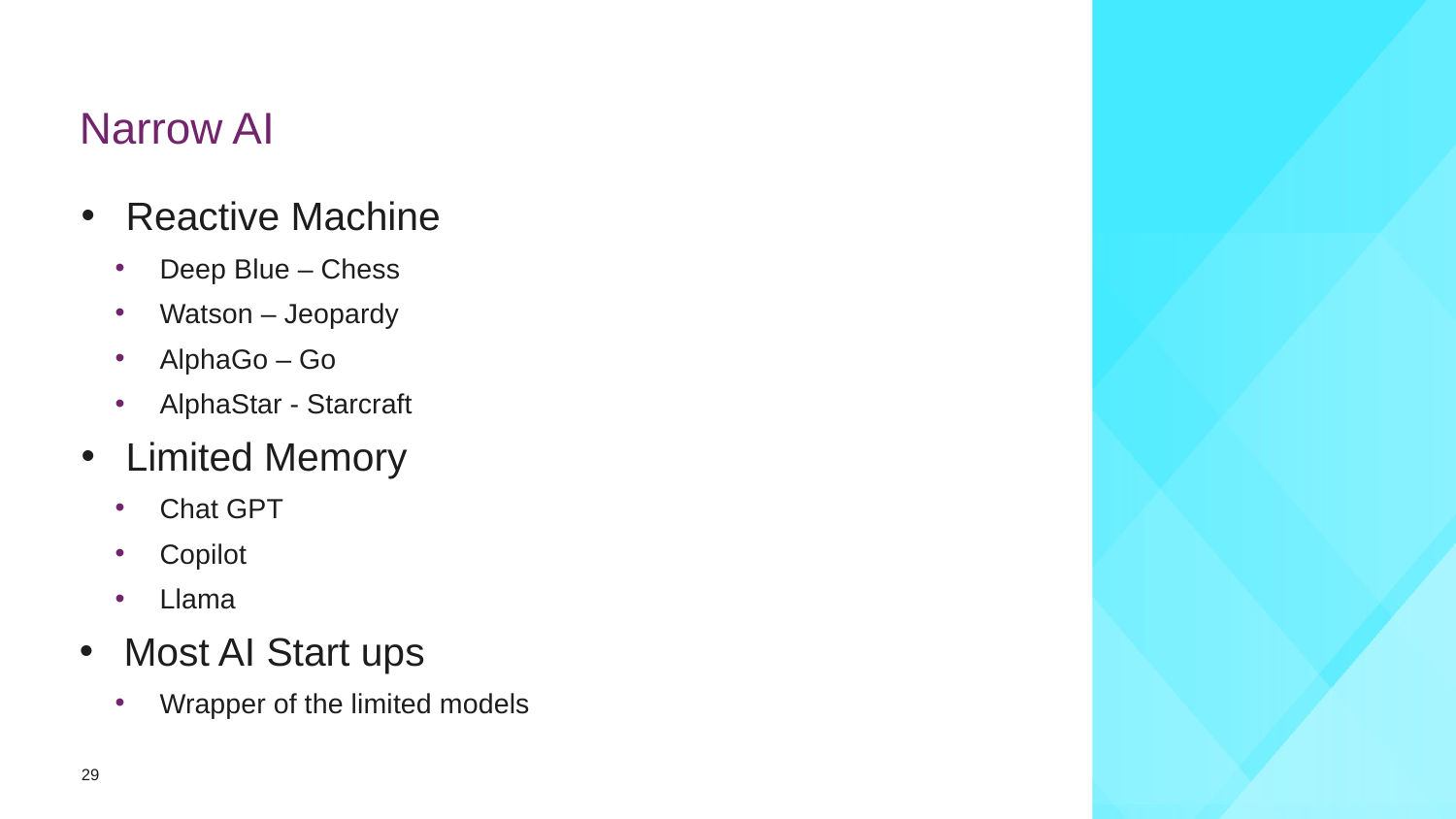

# Narrow AI
Reactive Machine
Deep Blue – Chess
Watson – Jeopardy
AlphaGo – Go
AlphaStar - Starcraft
Limited Memory
Chat GPT
Copilot
Llama
Most AI Start ups
Wrapper of the limited models

29